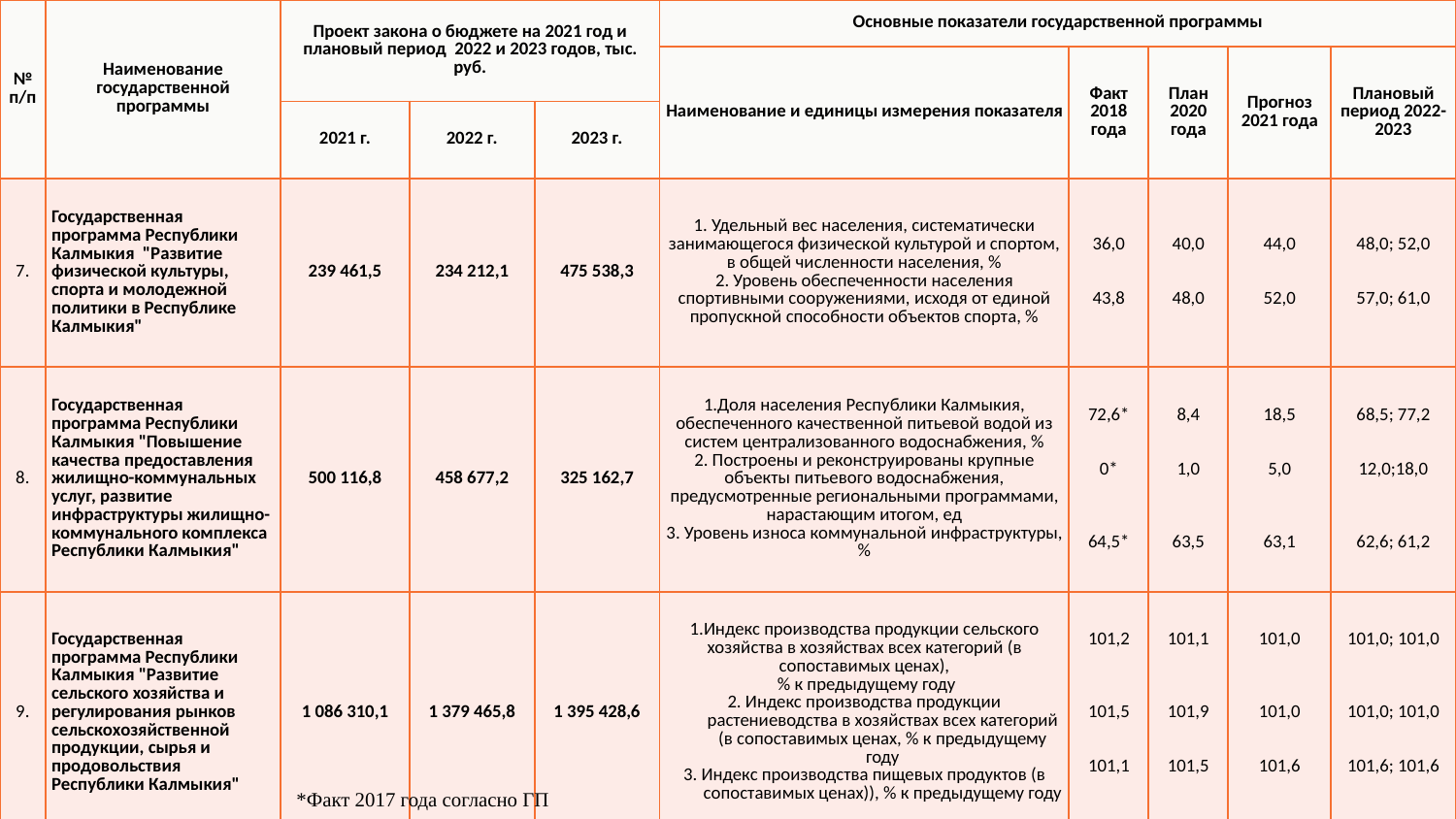

| № п/п | Наименование государственной программы | Проект закона о бюджете на 2021 год и плановый период 2022 и 2023 годов, тыс. руб. |  |  | Основные показатели государственной программы |  |  |  |  |
| --- | --- | --- | --- | --- | --- | --- | --- | --- | --- |
|  |  |  |  |  | Наименование и единицы измерения показателя | Факт 2018 года | План 2020 года | Прогноз 2021 года | Плановый период 2022-2023 |
|  |  | 2021 г. | 2022 г. | 2023 г. |  |  |  |  |  |
| 7. | Государственная программа Республики Калмыкия "Развитие физической культуры, спорта и молодежной политики в Республике Калмыкия" | 239 461,5 | 234 212,1 | 475 538,3 | Удельный вес населения, систематически занимающегося физической культурой и спортом, в общей численности населения, % Уровень обеспеченности населения спортивными сооружениями, исходя от единой пропускной способности объектов спорта, % | 36,0 43,8 | 40,0 48,0 | 44,0 52,0 | 48,0; 52,0 57,0; 61,0 |
| 8. | Государственная программа Республики Калмыкия "Повышение качества предоставления жилищно-коммунальных услуг, развитие инфраструктуры жилищно-коммунального комплекса Республики Калмыкия" | 500 116,8 | 458 677,2 | 325 162,7 | Доля населения Республики Калмыкия, обеспеченного качественной питьевой водой из систем централизованного водоснабжения, % 2. Построены и реконструированы крупные объекты питьевого водоснабжения, предусмотренные региональными программами, нарастающим итогом, ед 3. Уровень износа коммунальной инфраструктуры, % | 72,6\* 0\* 64,5\* | 8,4 1,0 63,5 | 18,5 5,0 63,1 | 68,5; 77,2 12,0;18,0 62,6; 61,2 |
| 9. | Государственная программа Республики Калмыкия "Развитие сельского хозяйства и регулирования рынков сельскохозяйственной продукции, сырья и продовольствия Республики Калмыкия" | 1 086 310,1 | 1 379 465,8 | 1 395 428,6 | Индекс производства продукции сельского хозяйства в хозяйствах всех категорий (в сопоставимых ценах), % к предыдущему году 2. Индекс производства продукции растениеводства в хозяйствах всех категорий (в сопоставимых ценах, % к предыдущему году 3. Индекс производства пищевых продуктов (в сопоставимых ценах)), % к предыдущему году | 101,2 101,5 101,1 | 101,1 101,9 101,5 | 101,0 101,0 101,6 | 101,0; 101,0 101,0; 101,0 101,6; 101,6 |
56
*Факт 2017 года согласно ГП